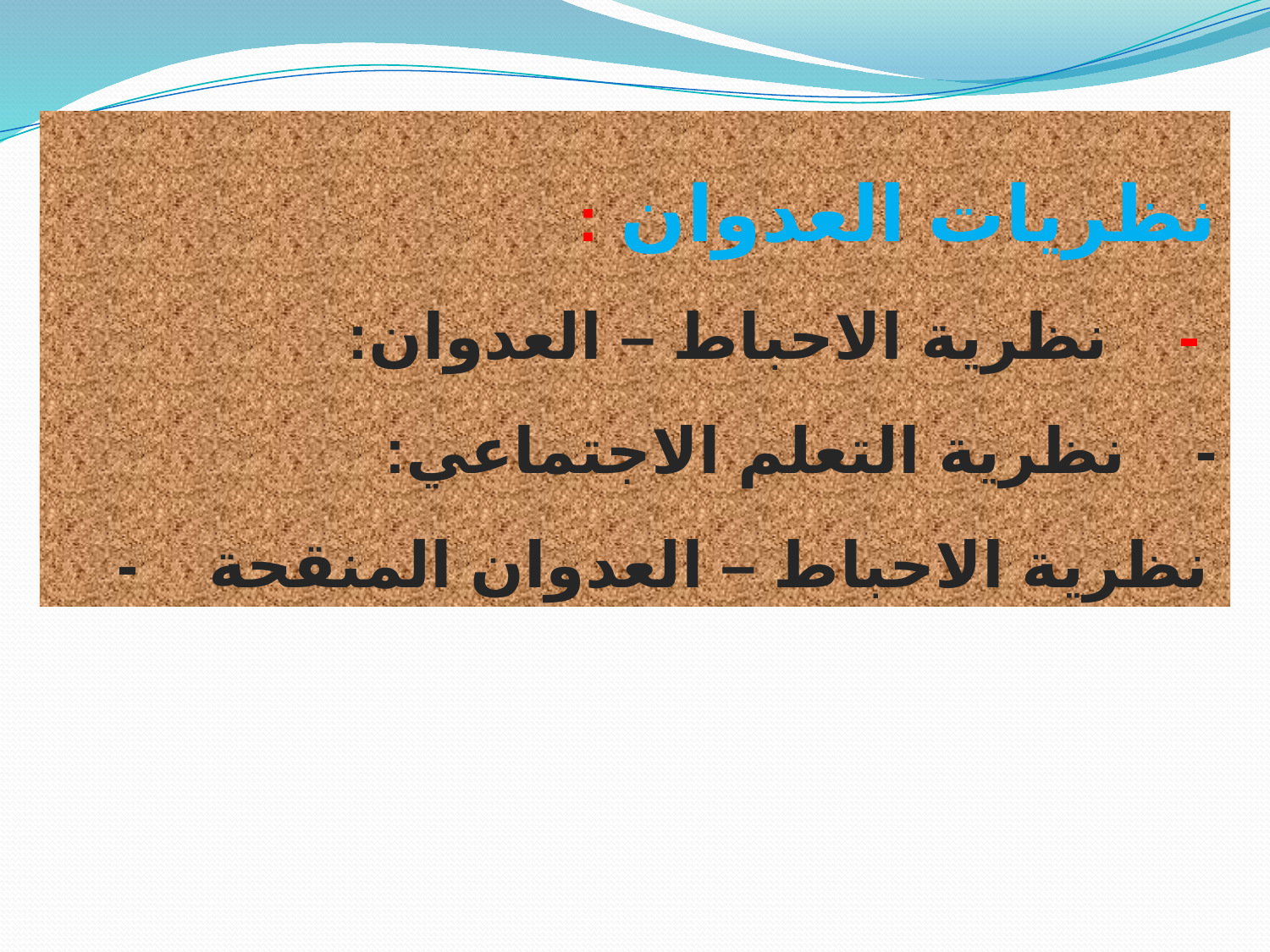

نظريات العدوان :
 -    نظرية الاحباط – العدوان:
-    نظرية التعلم الاجتماعي:
-    نظرية الاحباط – العدوان المنقحة